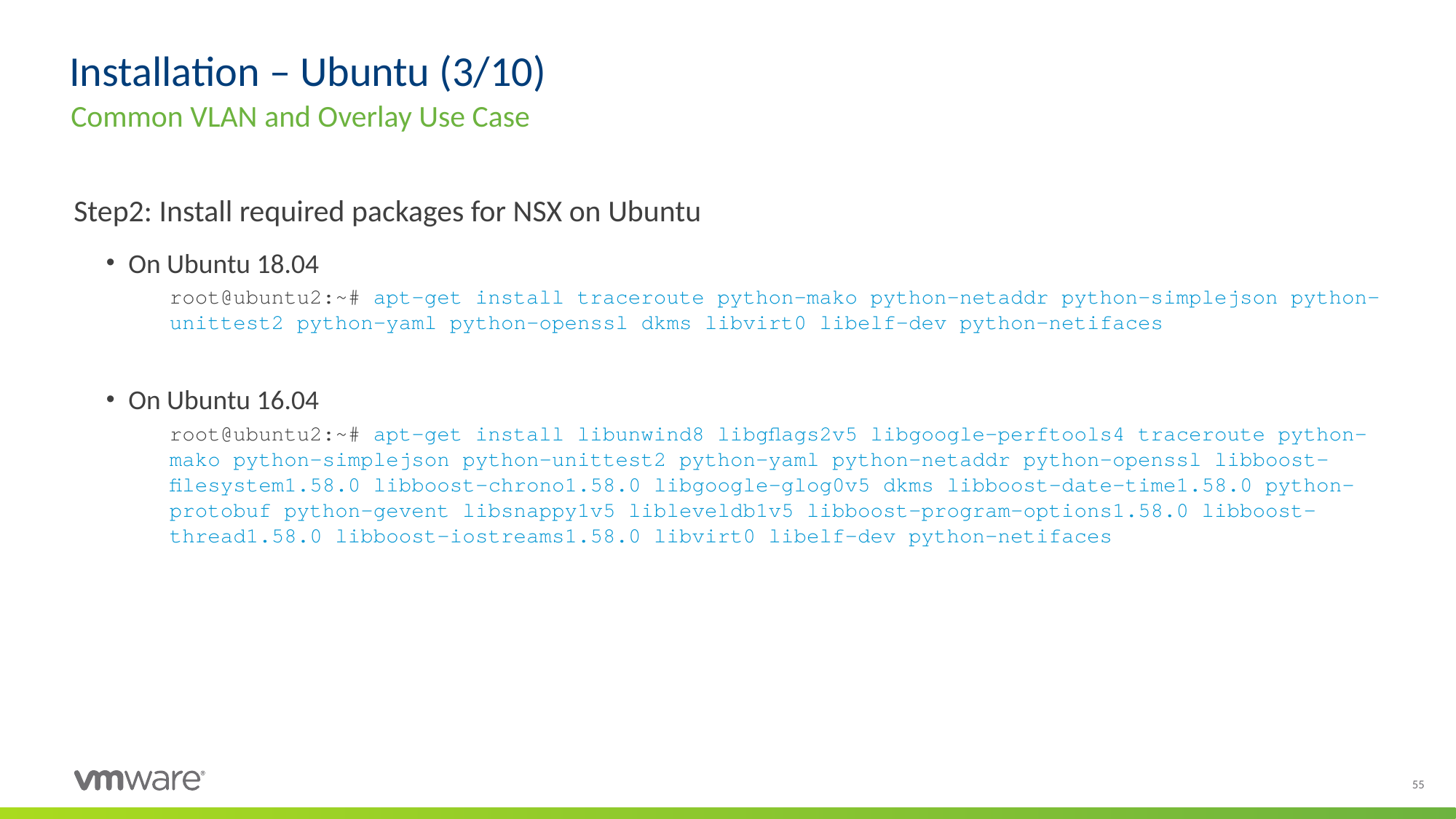

# Installation – Ubuntu (3/10)
Common VLAN and Overlay Use Case
Step2: Install required packages for NSX on Ubuntu
On Ubuntu 18.04
root@ubuntu2:~# apt-get install traceroute python-mako python-netaddr python-simplejson python-unittest2 python-yaml python-openssl dkms libvirt0 libelf-dev python-netifaces

On Ubuntu 16.04
root@ubuntu2:~# apt-get install libunwind8 libgflags2v5 libgoogle-perftools4 traceroute python-mako python-simplejson python-unittest2 python-yaml python-netaddr python-openssl libboost-filesystem1.58.0 libboost-chrono1.58.0 libgoogle-glog0v5 dkms libboost-date-time1.58.0 python-protobuf python-gevent libsnappy1v5 libleveldb1v5 libboost-program-options1.58.0 libboost-thread1.58.0 libboost-iostreams1.58.0 libvirt0 libelf-dev python-netifaces